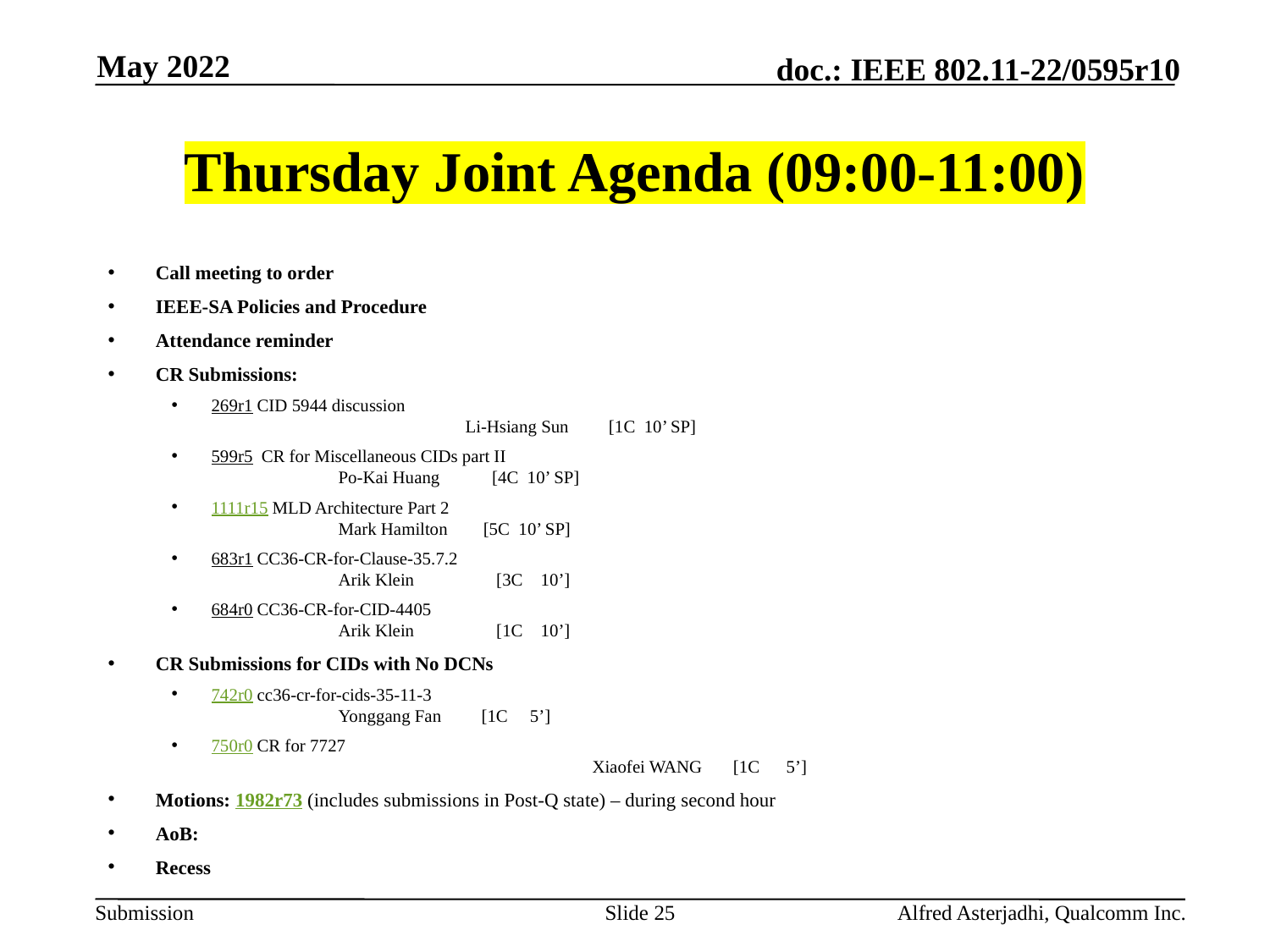

May 2022
# Thursday Joint Agenda (09:00-11:00)
Call meeting to order
IEEE-SA Policies and Procedure
Attendance reminder
CR Submissions:
269r1 CID 5944 discussion								Li-Hsiang Sun         [1C  10’ SP]
599r5  CR for Miscellaneous CIDs part II						Po-Kai Huang	      [4C  10’ SP]
1111r15 MLD Architecture Part 2							Mark Hamilton        [5C  10’ SP]
683r1 CC36-CR-for-Clause-35.7.2							Arik Klein	       [3C    10’]
684r0 CC36-CR-for-CID-4405							Arik Klein	       [1C    10’]
CR Submissions for CIDs with No DCNs
742r0 cc36-cr-for-cids-35-11-3 							Yonggang Fan         [1C     5’]
750r0 CR for 7727									Xiaofei WANG       [1C      5’]
Motions: 1982r73 (includes submissions in Post-Q state) – during second hour
AoB:
Recess
Slide 25
Alfred Asterjadhi, Qualcomm Inc.